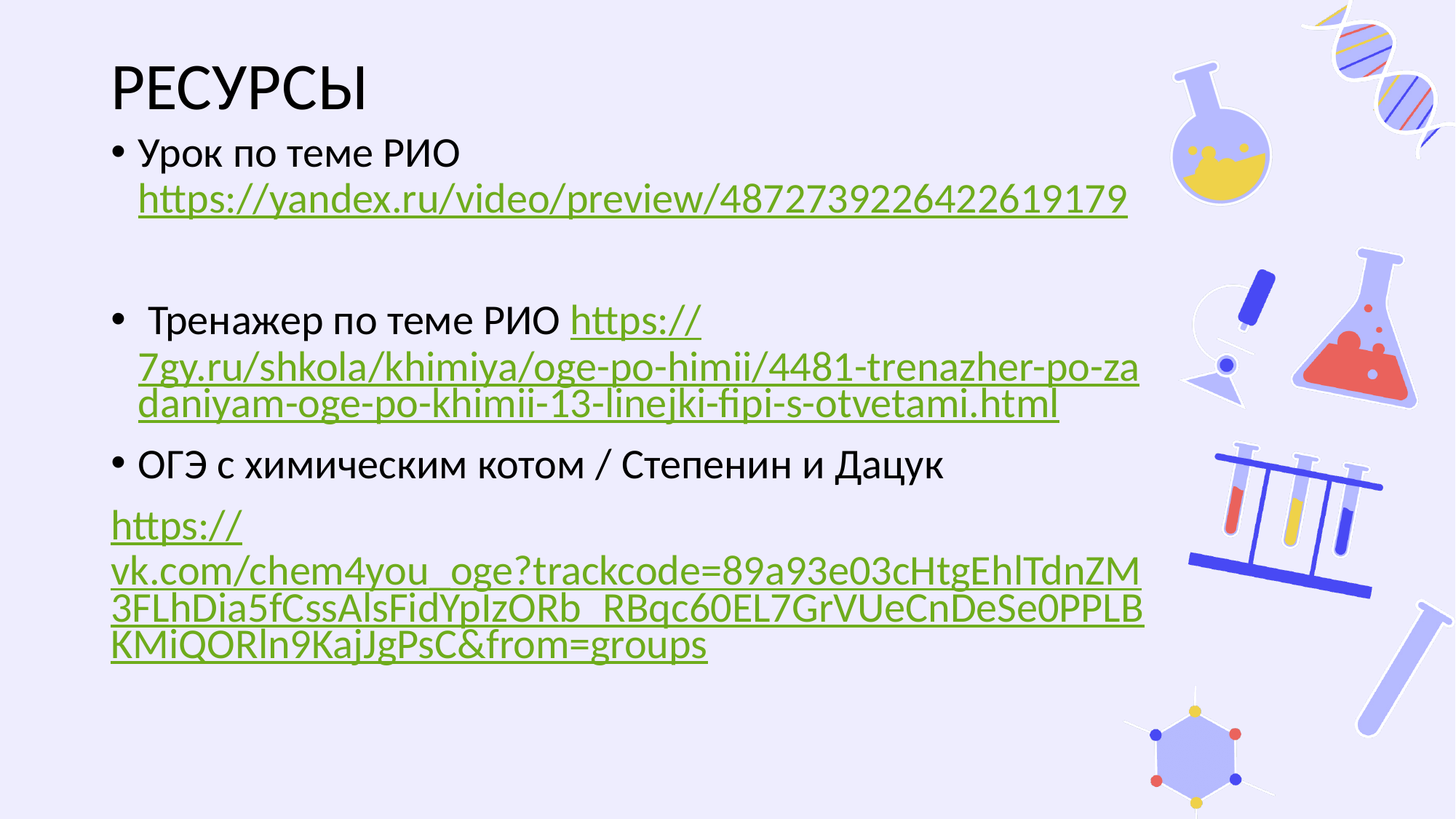

# РЕСУРСЫ
Урок по теме РИО  https://yandex.ru/video/preview/4872739226422619179

 Тренажер по теме РИО https://7gy.ru/shkola/khimiya/oge-po-himii/4481-trenazher-po-zadaniyam-oge-po-khimii-13-linejki-fipi-s-otvetami.html
ОГЭ с химическим котом / Степенин и Дацук
https://vk.com/chem4you_oge?trackcode=89a93e03cHtgEhlTdnZM3FLhDia5fCssAlsFidYpIzORb_RBqc60EL7GrVUeCnDeSe0PPLBKMiQORln9KajJgPsC&from=groups